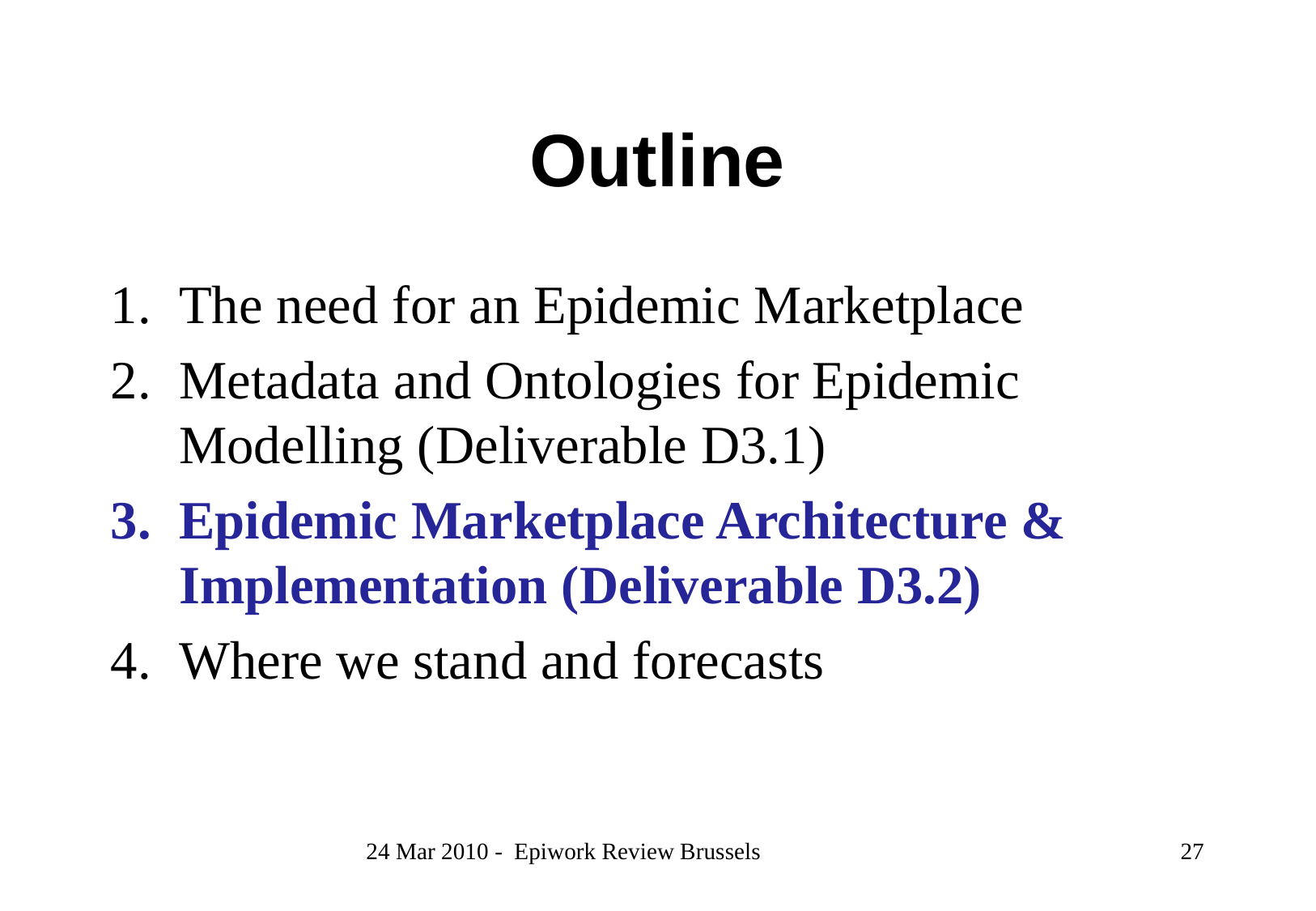

# Outline
The need for an Epidemic Marketplace
Metadata and Ontologies for Epidemic Modelling (Deliverable D3.1)
Epidemic Marketplace Architecture & Implementation (Deliverable D3.2)
Where we stand and forecasts
24 Mar 2010 -  Epiwork Review Brussels
27